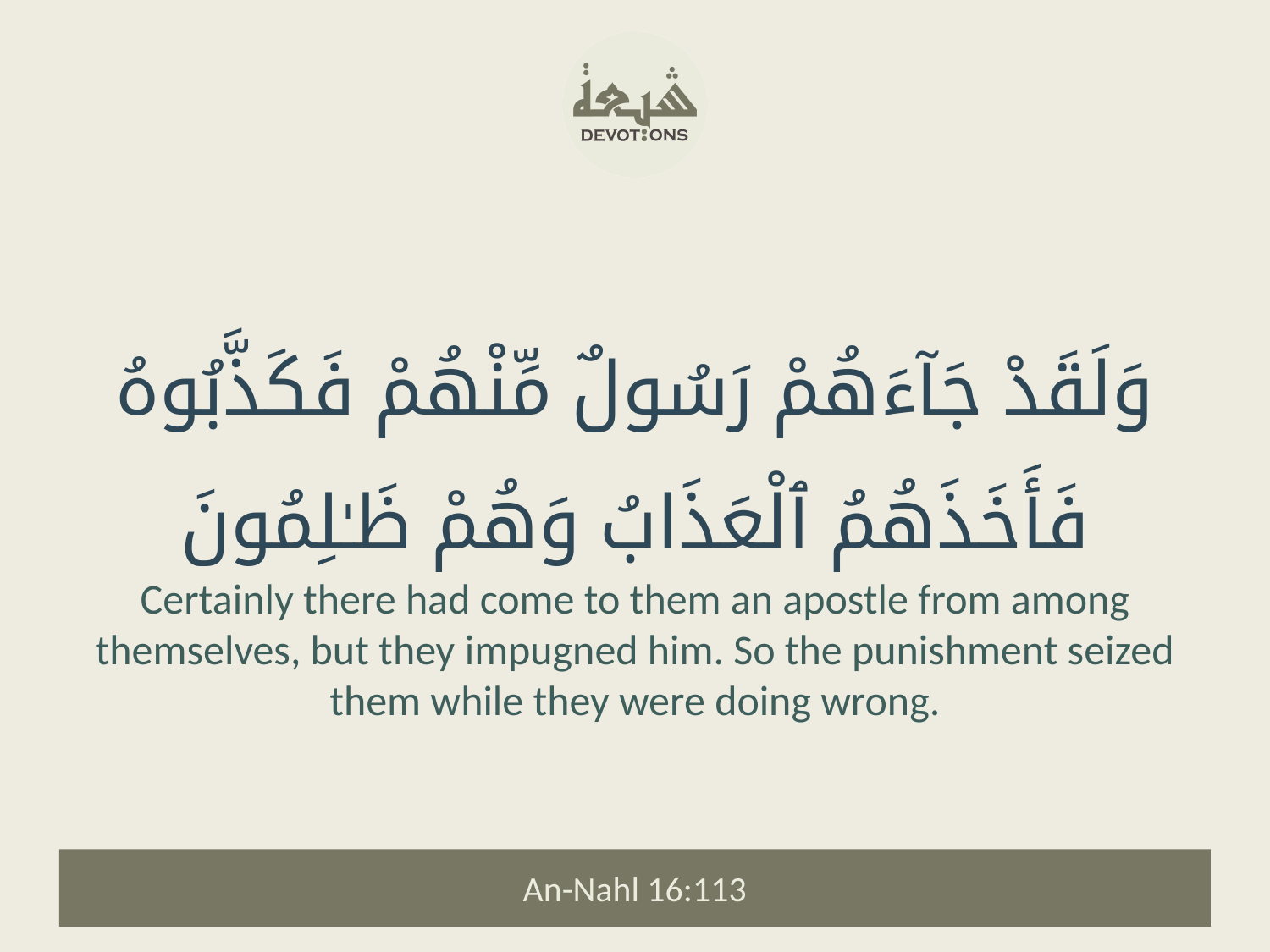

وَلَقَدْ جَآءَهُمْ رَسُولٌ مِّنْهُمْ فَكَذَّبُوهُ فَأَخَذَهُمُ ٱلْعَذَابُ وَهُمْ ظَـٰلِمُونَ
Certainly there had come to them an apostle from among themselves, but they impugned him. So the punishment seized them while they were doing wrong.
An-Nahl 16:113